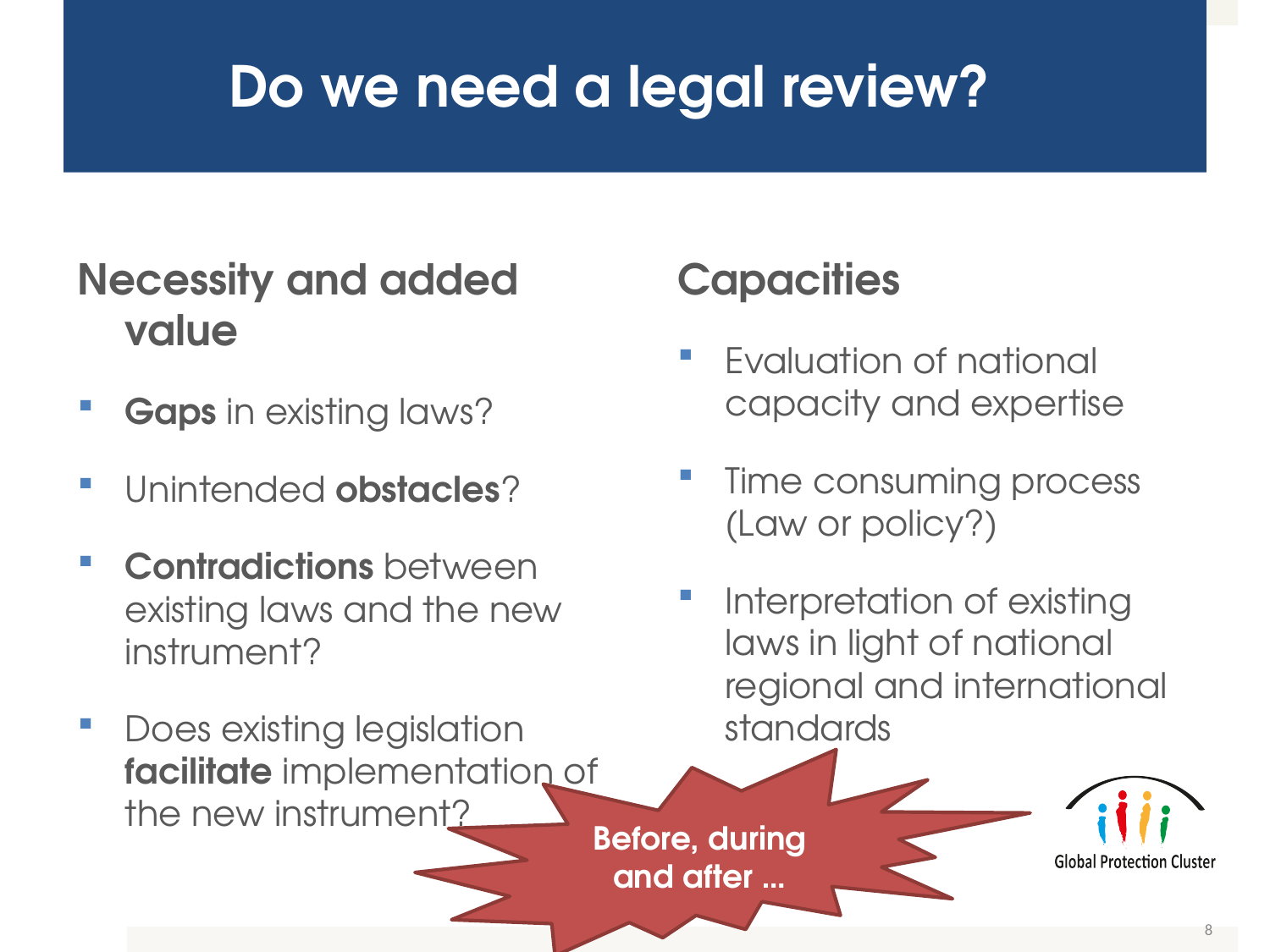

# Do we need a legal review?
Necessity and added value
Gaps in existing laws?
Unintended obstacles?
Contradictions between existing laws and the new instrument?
Does existing legislation facilitate implementation of the new instrument?
Capacities
Evaluation of national capacity and expertise
Time consuming process (Law or policy?)
Interpretation of existing laws in light of national regional and international standards
Before, during and after …